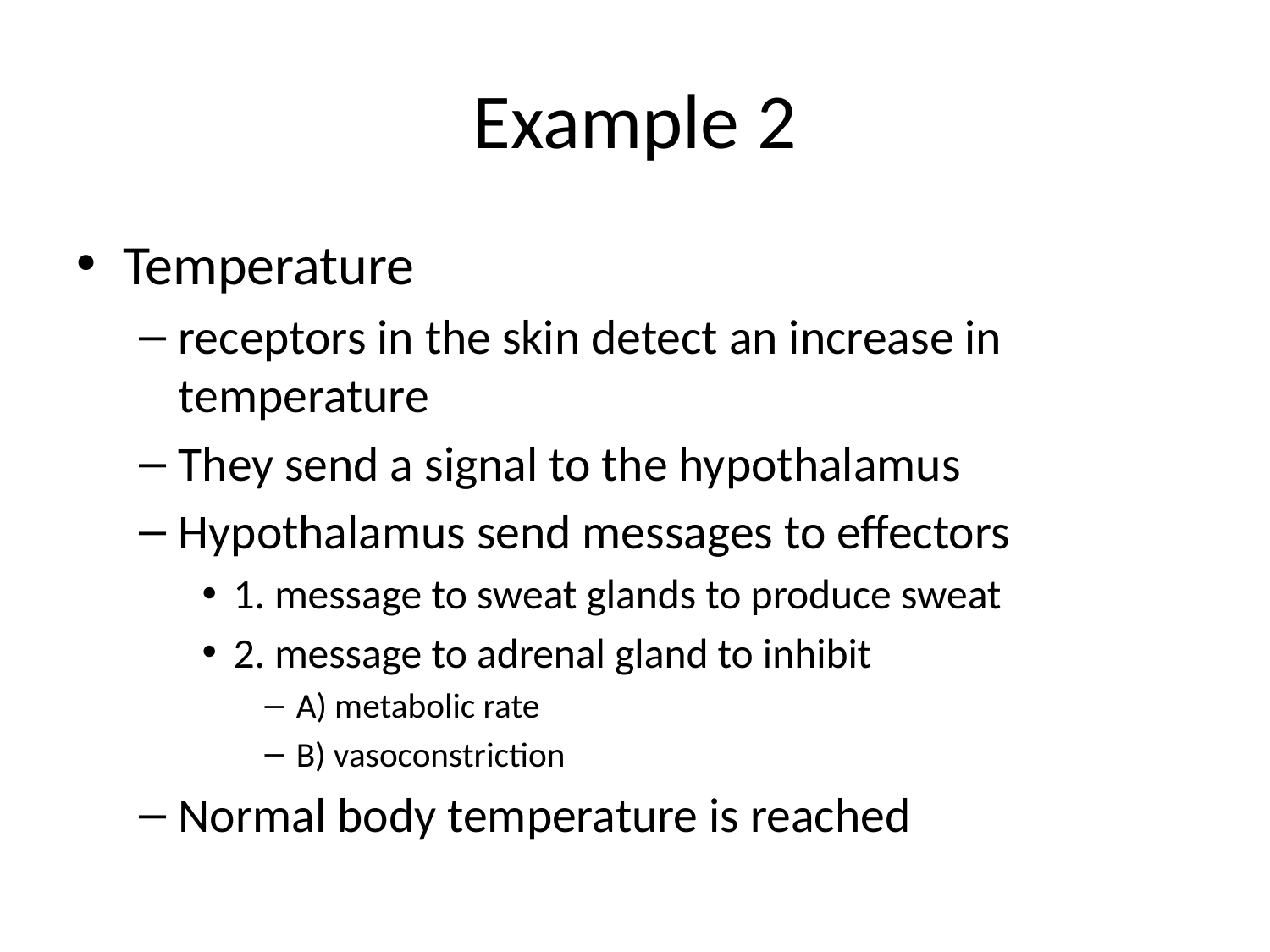

# Example 2
Temperature
receptors in the skin detect an increase in temperature
They send a signal to the hypothalamus
Hypothalamus send messages to effectors
1. message to sweat glands to produce sweat
2. message to adrenal gland to inhibit
A) metabolic rate
B) vasoconstriction
Normal body temperature is reached